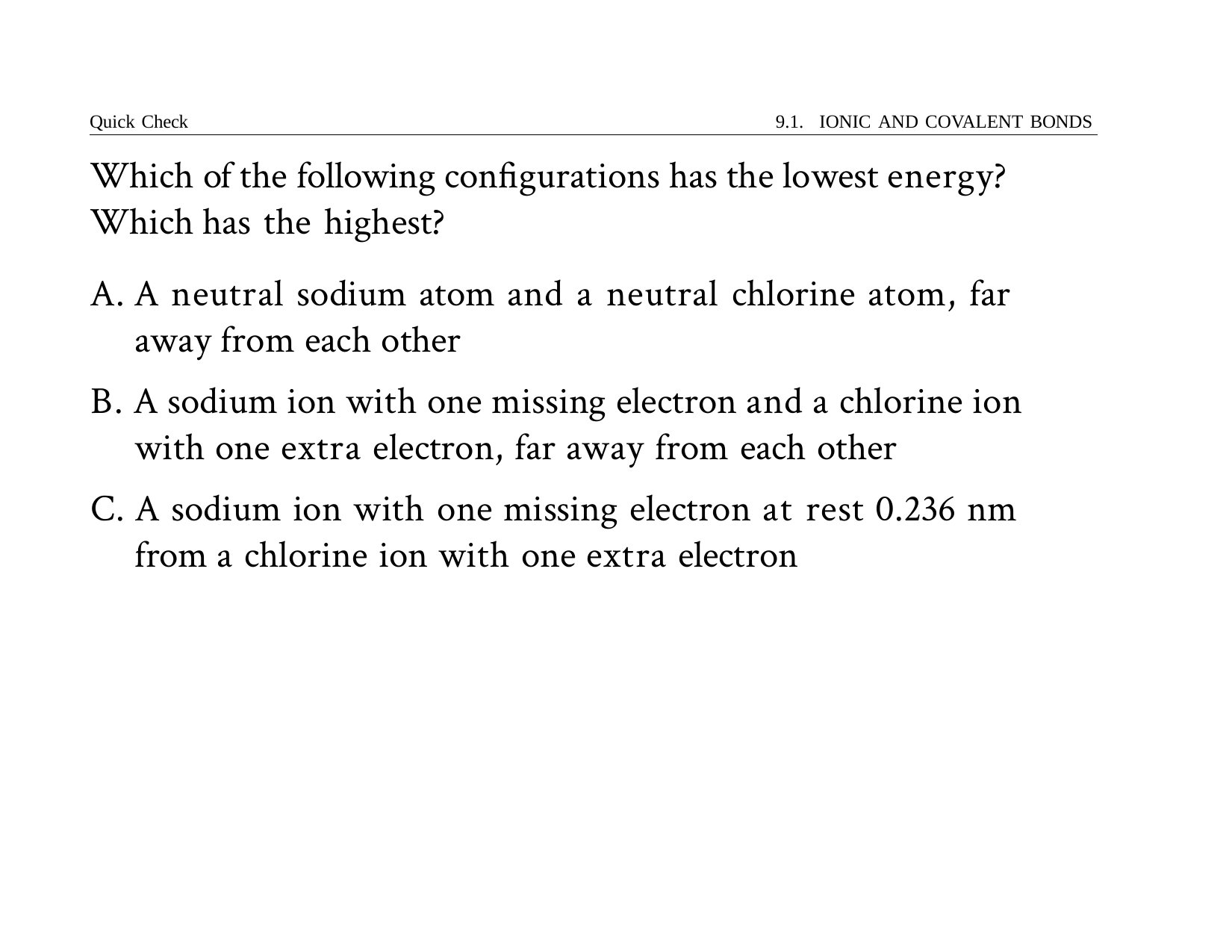

Quick Check	9.1.  IONIC AND COVALENT BONDS

# Which of the following configurations has the lowest energy? Which has the highest?
A. A neutral sodium atom and a neutral chlorine atom, far away from each other
B. A sodium ion with one missing electron and a chlorine ion with one extra electron, far away from each other
C. A sodium ion with one missing electron at rest 0.236 nm from a chlorine ion with one extra electron